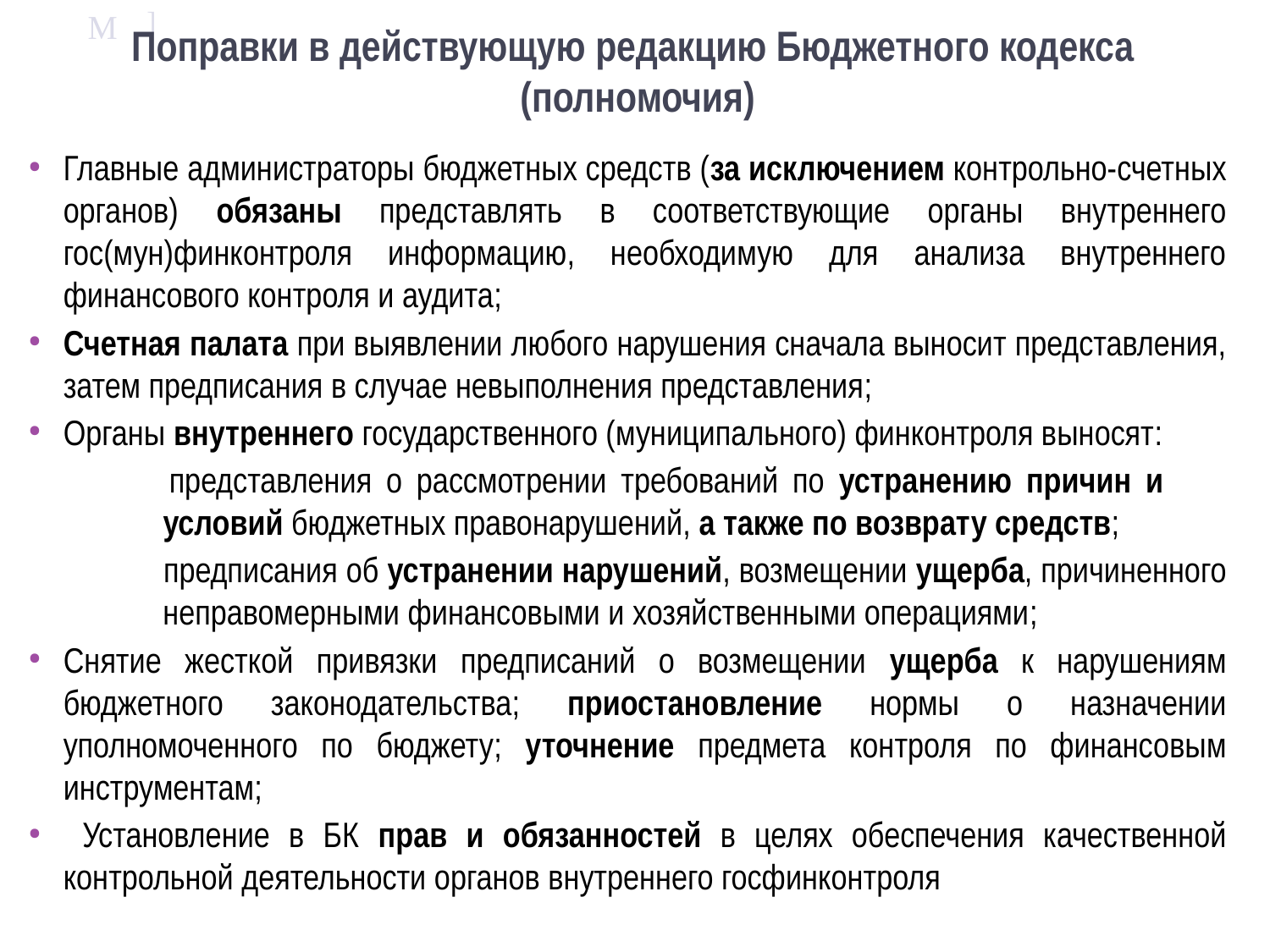

Поправки в действующую редакцию Бюджетного кодекса
(полномочия)
Главные администраторы бюджетных средств (за исключением контрольно-счетных органов) обязаны представлять в соответствующие органы внутреннего гос(мун)финконтроля информацию, необходимую для анализа внутреннего финансового контроля и аудита;
Счетная палата при выявлении любого нарушения сначала выносит представления, затем предписания в случае невыполнения представления;
Органы внутреннего государственного (муниципального) финконтроля выносят:
	 представления о рассмотрении требований по устранению причин и 		 условий бюджетных правонарушений, а также по возврату средств;
	 предписания об устранении нарушений, возмещении ущерба, причиненного 	 неправомерными финансовыми и хозяйственными операциями;
Снятие жесткой привязки предписаний о возмещении ущерба к нарушениям бюджетного законодательства; приостановление нормы о назначении уполномоченного по бюджету; уточнение предмета контроля по финансовым инструментам;
 Установление в БК прав и обязанностей в целях обеспечения качественной контрольной деятельности органов внутреннего госфинконтроля